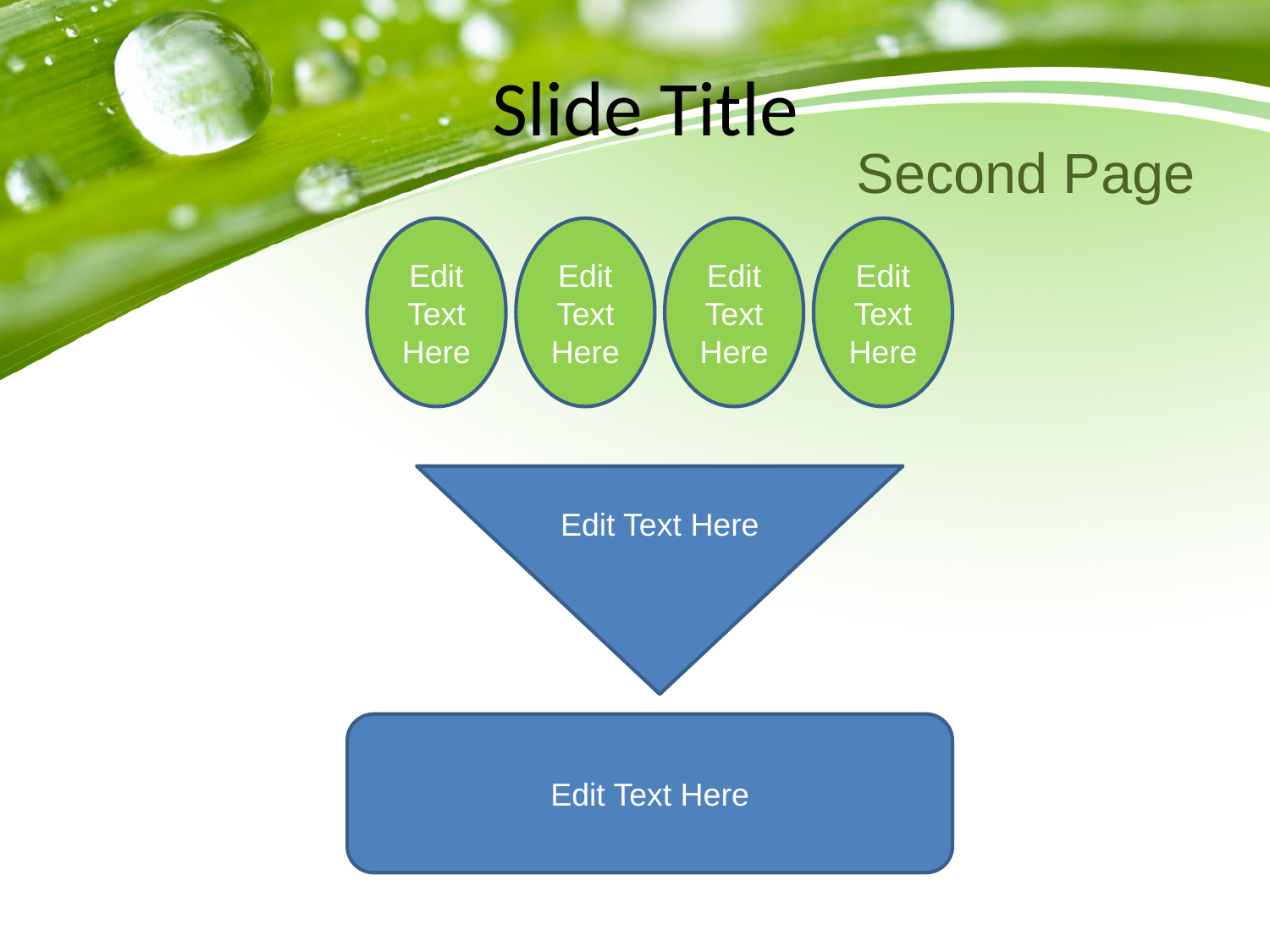

Slide Title
# Second Page
Edit Text Here
Edit Text Here
Edit Text Here
Edit Text Here
Edit Text Here
Edit Text Here